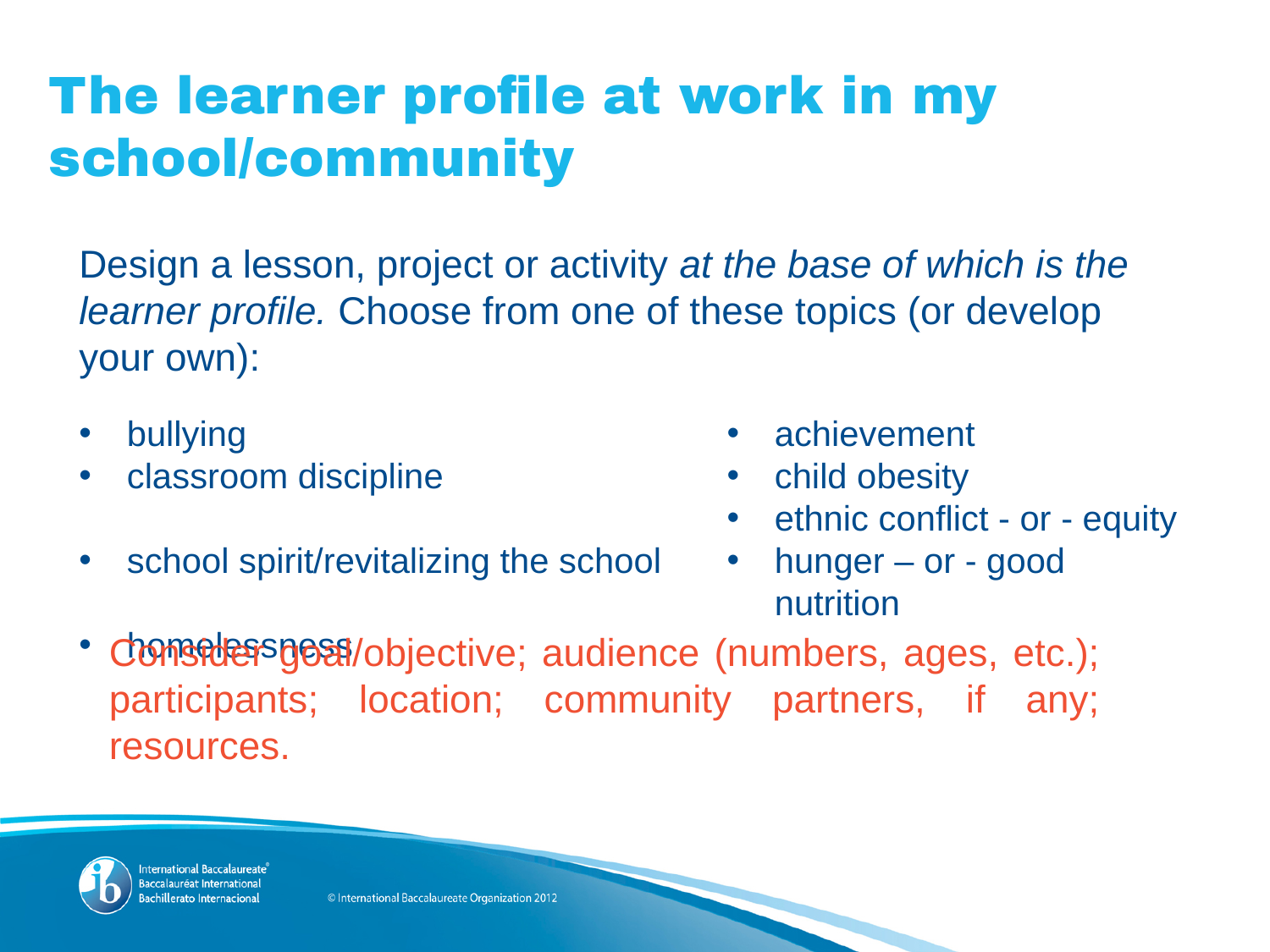

The learner profile at work in my school/community
Design a lesson, project or activity at the base of which is the learner profile. Choose from one of these topics (or develop your own):
bullying
classroom discipline
school spirit/revitalizing the school
homelessness
achievement
child obesity
ethnic conflict - or - equity
hunger – or - good nutrition
Consider goal/objective; audience (numbers, ages, etc.); participants; location; community partners, if any; resources.